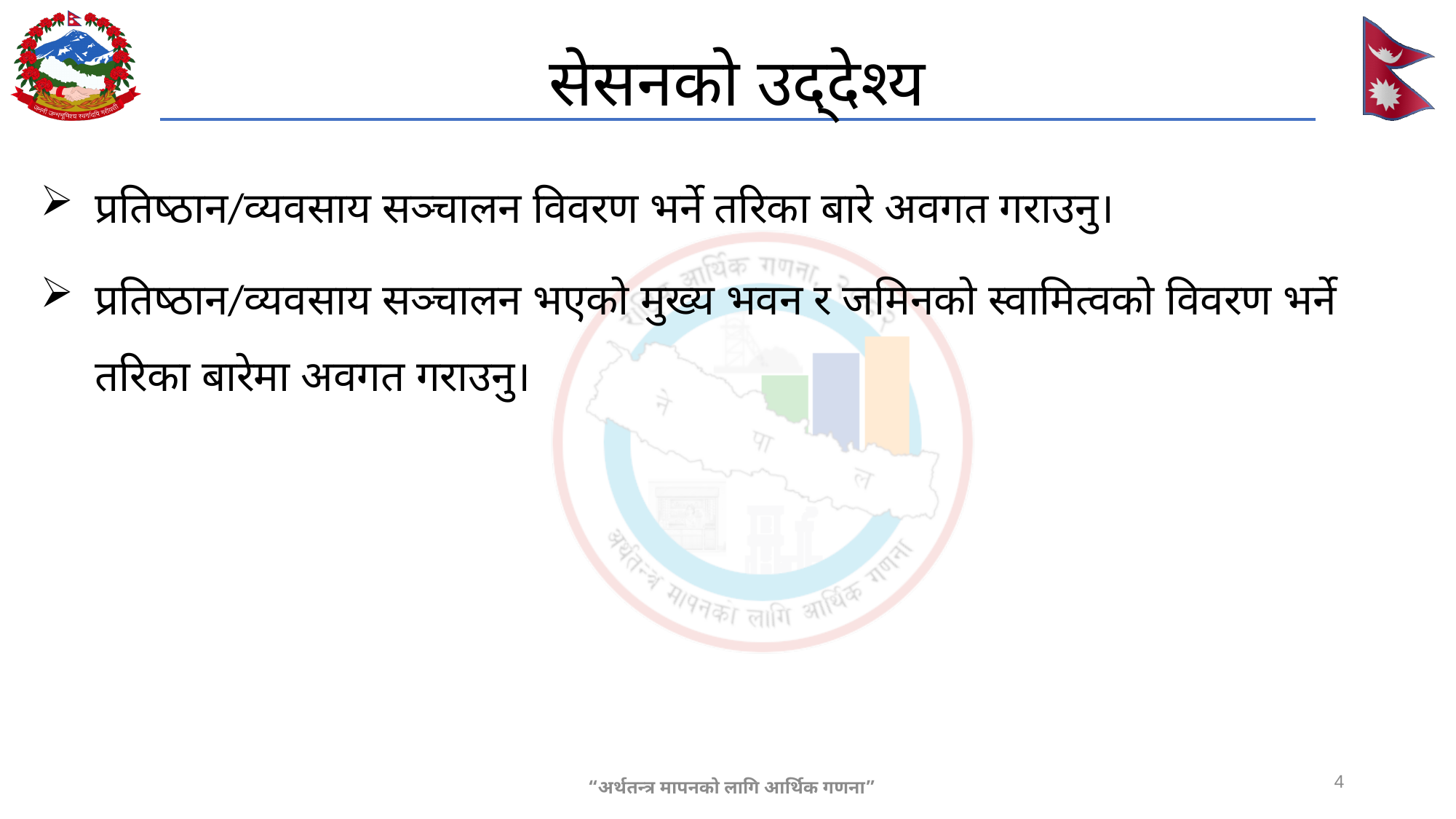

# सेसनको उद्देश्य
प्रतिष्ठान/व्यवसाय सञ्चालन विवरण भर्ने तरिका बारे अवगत गराउनु।
प्रतिष्ठान/व्यवसाय सञ्चालन भएको मुख्य भवन र जमिनको स्वामित्वको विवरण भर्ने तरिका बारेमा अवगत गराउनु।

4
“अर्थतन्त्र मापनको लागि आर्थिक गणना”